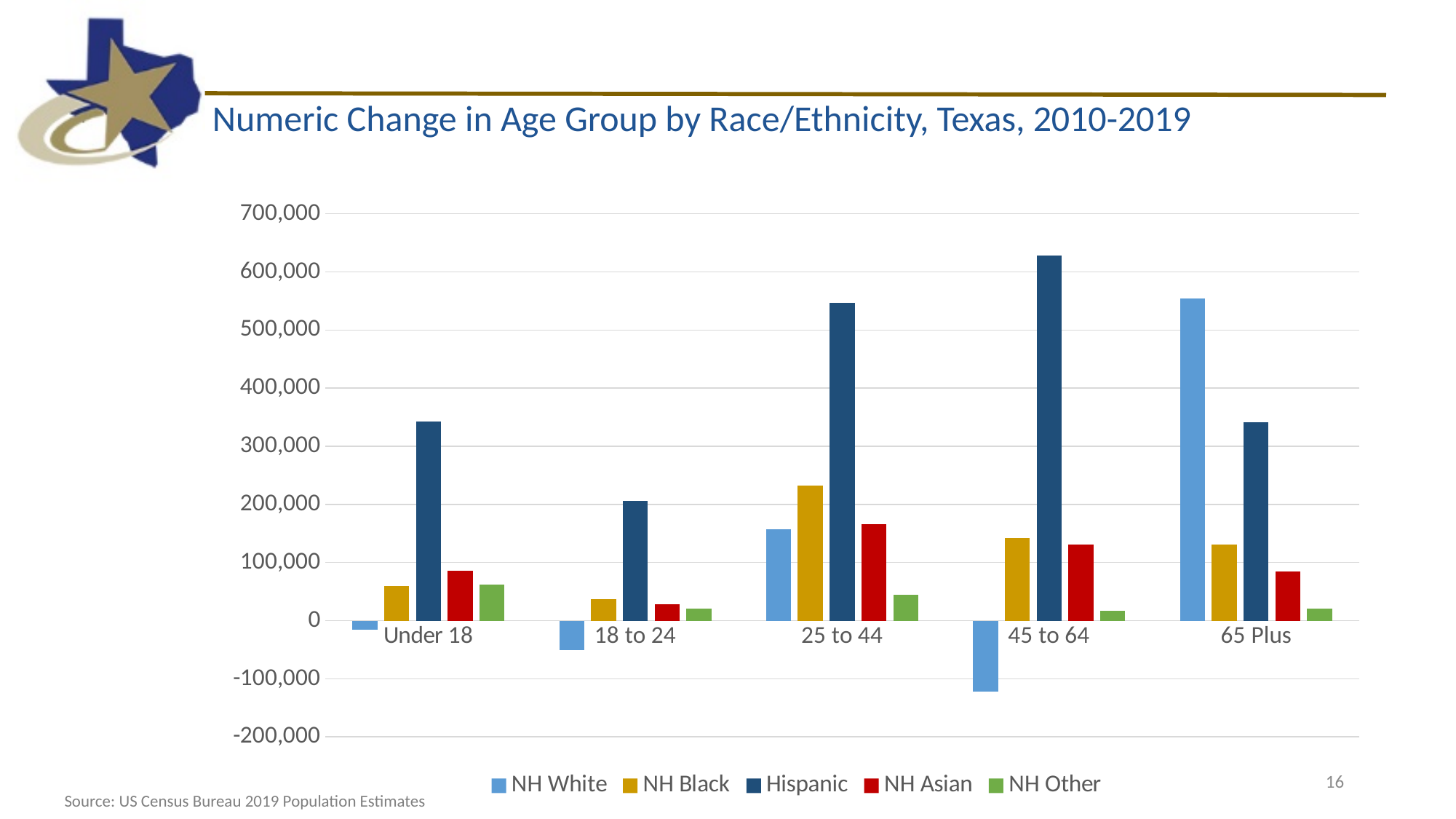

Numeric Change in Age Group by Race/Ethnicity, Texas, 2010-2019

### Chart

| Category | NH White | NH Black | Hispanic | NH Asian | NH Other |
|---|---|---|---|---|---|
| Under 18 | -15708.0 | 59340.0 | 342469.0 | 86194.0 | 61691.0 |
| 18 to 24 | -51280.0 | 37150.0 | 205519.0 | 28165.0 | 20777.0 |
| 25 to 44 | 156707.0 | 232147.0 | 547119.0 | 166508.0 | 44866.0 |
| 45 to 64 | -122332.0 | 141878.0 | 627953.0 | 131406.0 | 17408.0 |
| 65 Plus | 554749.0 | 131211.0 | 341597.0 | 84733.0 | 20053.0 |
16
Source: US Census Bureau 2019 Population Estimates